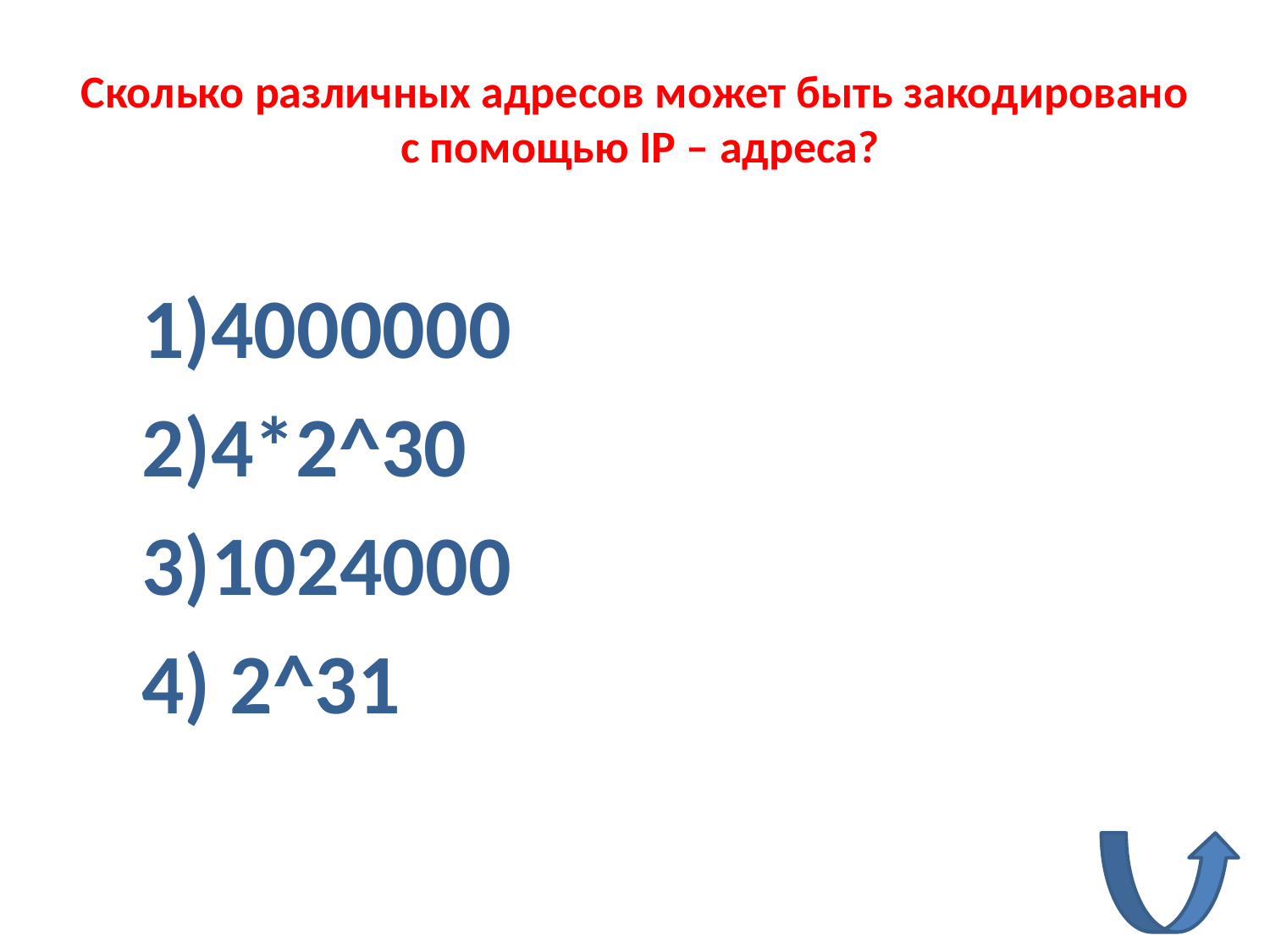

# Сколько различных адресов может быть закодировано c помощью IP – адреса?
1)4000000
2)4*2^30
3)1024000
4) 2^31